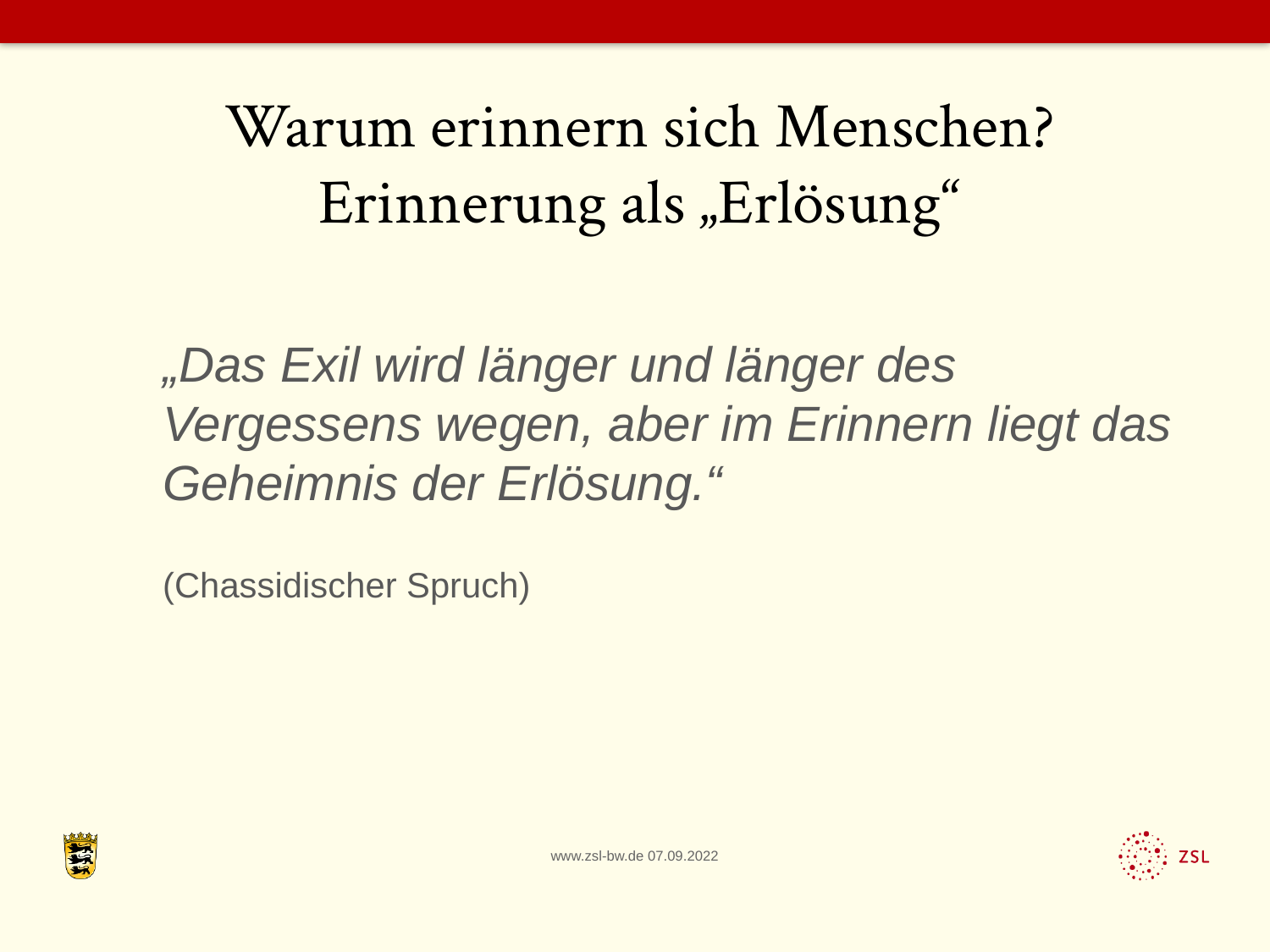

Warum erinnern sich Menschen?
Erinnerung als „Erlösung“
„Das Exil wird länger und länger des Vergessens wegen, aber im Erinnern liegt das Geheimnis der Erlösung.“

(Chassidischer Spruch)